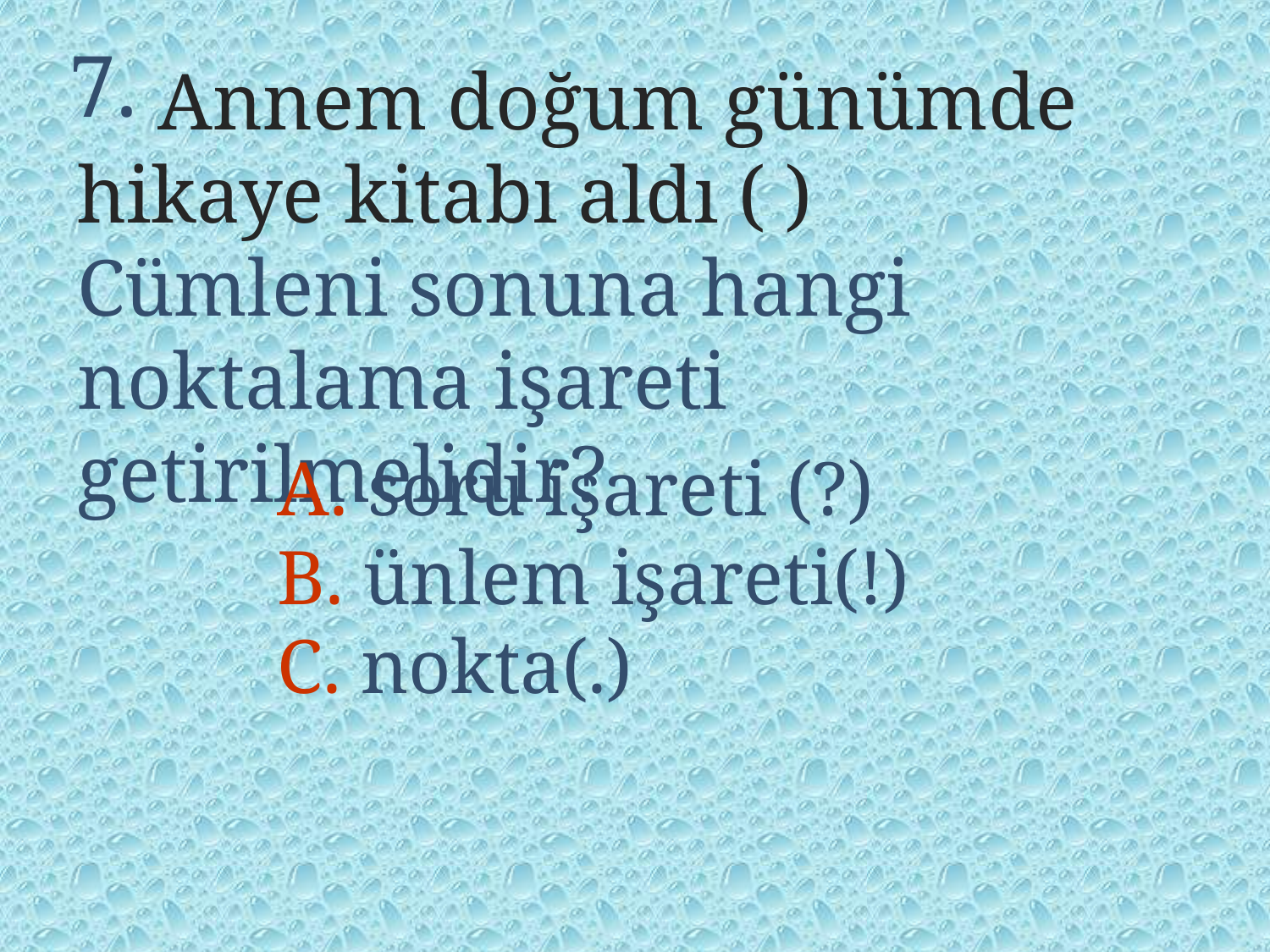

7.
    Annem doğum günümde hikaye kitabı aldı ( )
Cümleni sonuna hangi noktalama işareti getirilmelidir?
A. soru işareti (?)
B. ünlem işareti(!)
C. nokta(.)